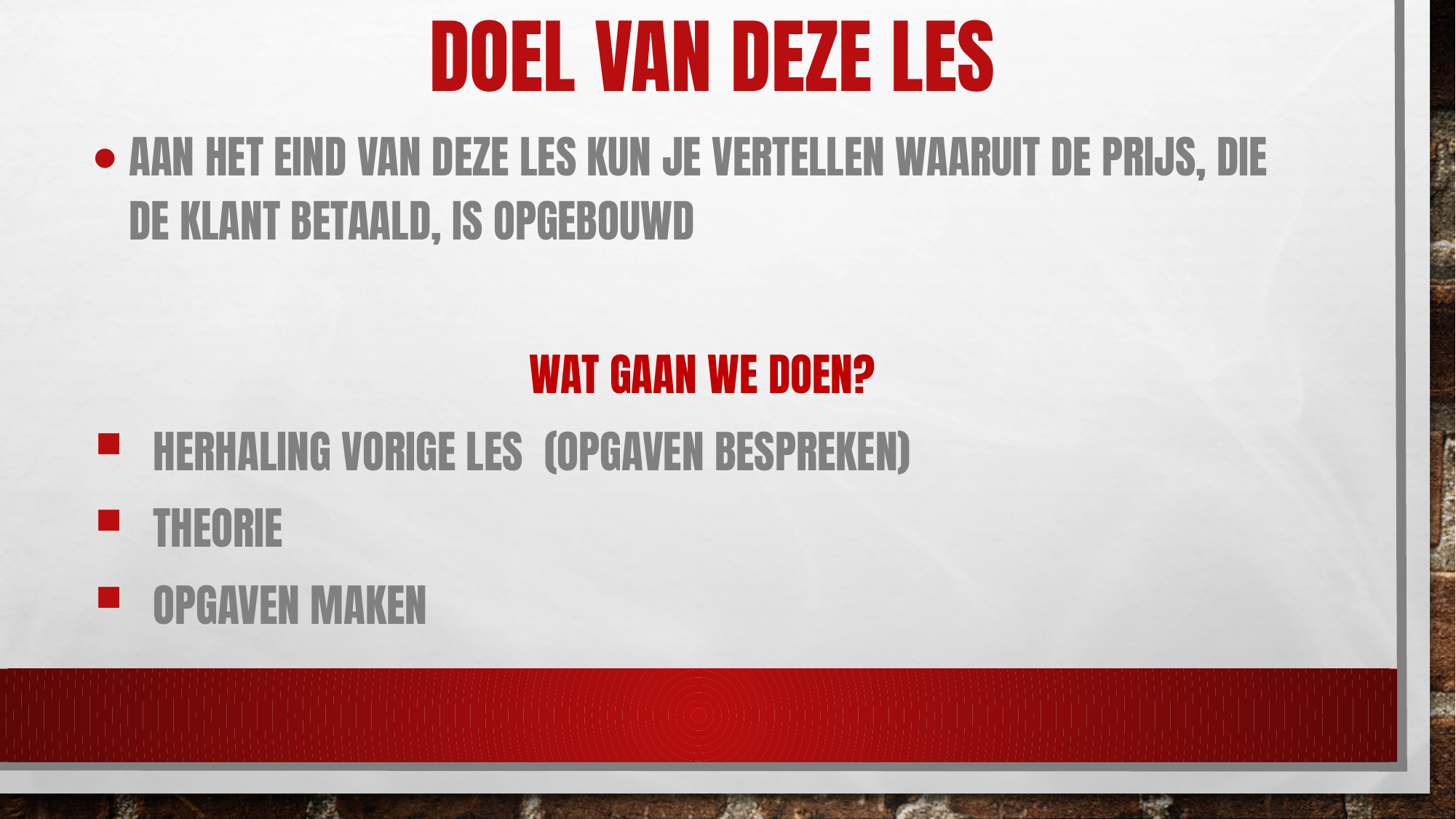

# Doel van deze les
Aan het eind van deze les kun je vertellen waaruit de prijs, die de klant betaald, is opgebouwd

WAT GAAN WE DOEN?
Herhaling vorige les  (opgaven bespreken)
Theorie
Opgaven maken